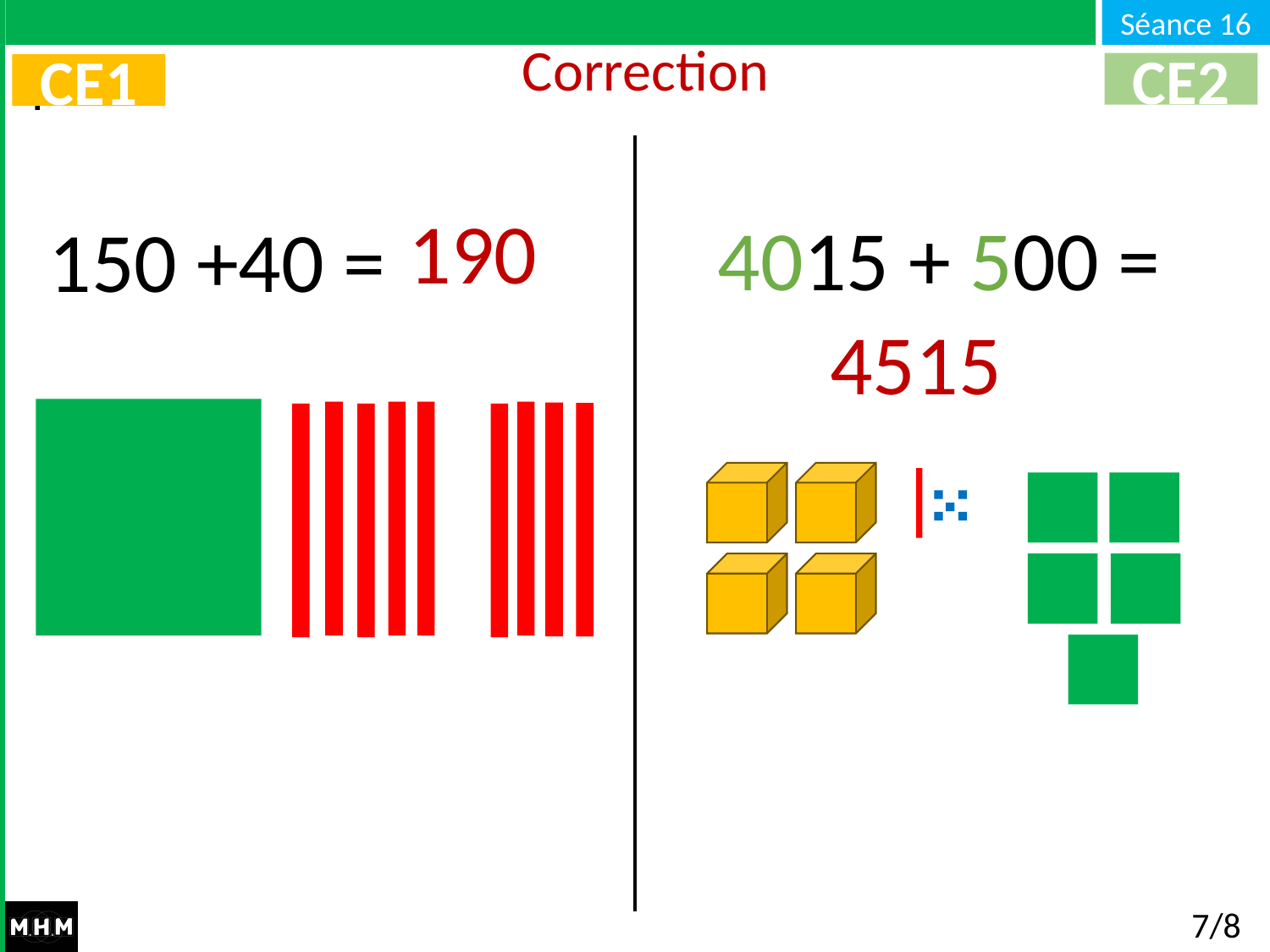

# Correction
CE2
CE1
190
4015 + 500 =
150 +40 =
4515

7/8